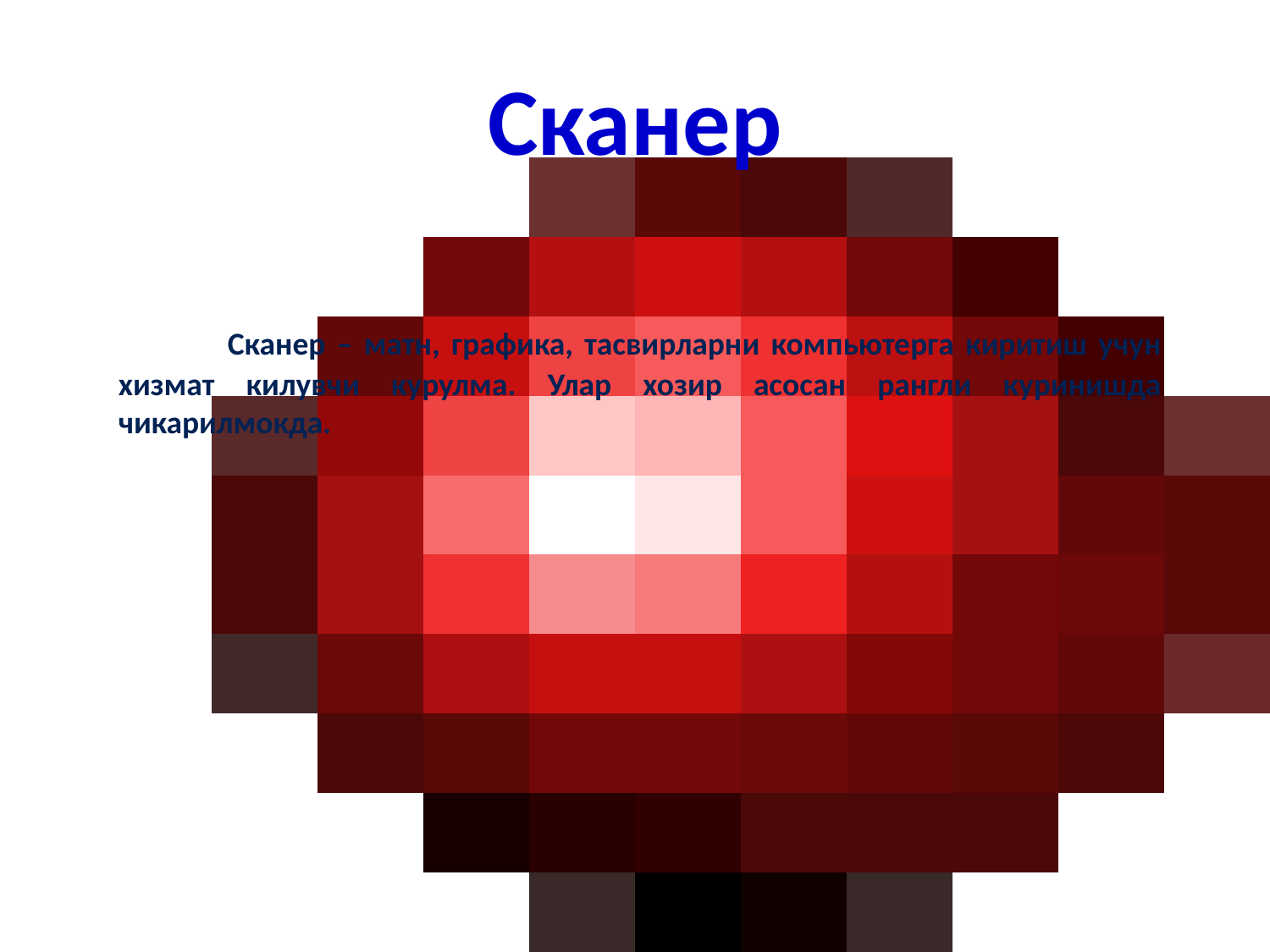

# Сканер
        Сканер – матн, графика, тасвирларни компьютерга киритиш учун хизмат килувчи курулма. Улар хозир асосан рангли куринишда чикарилмокда.